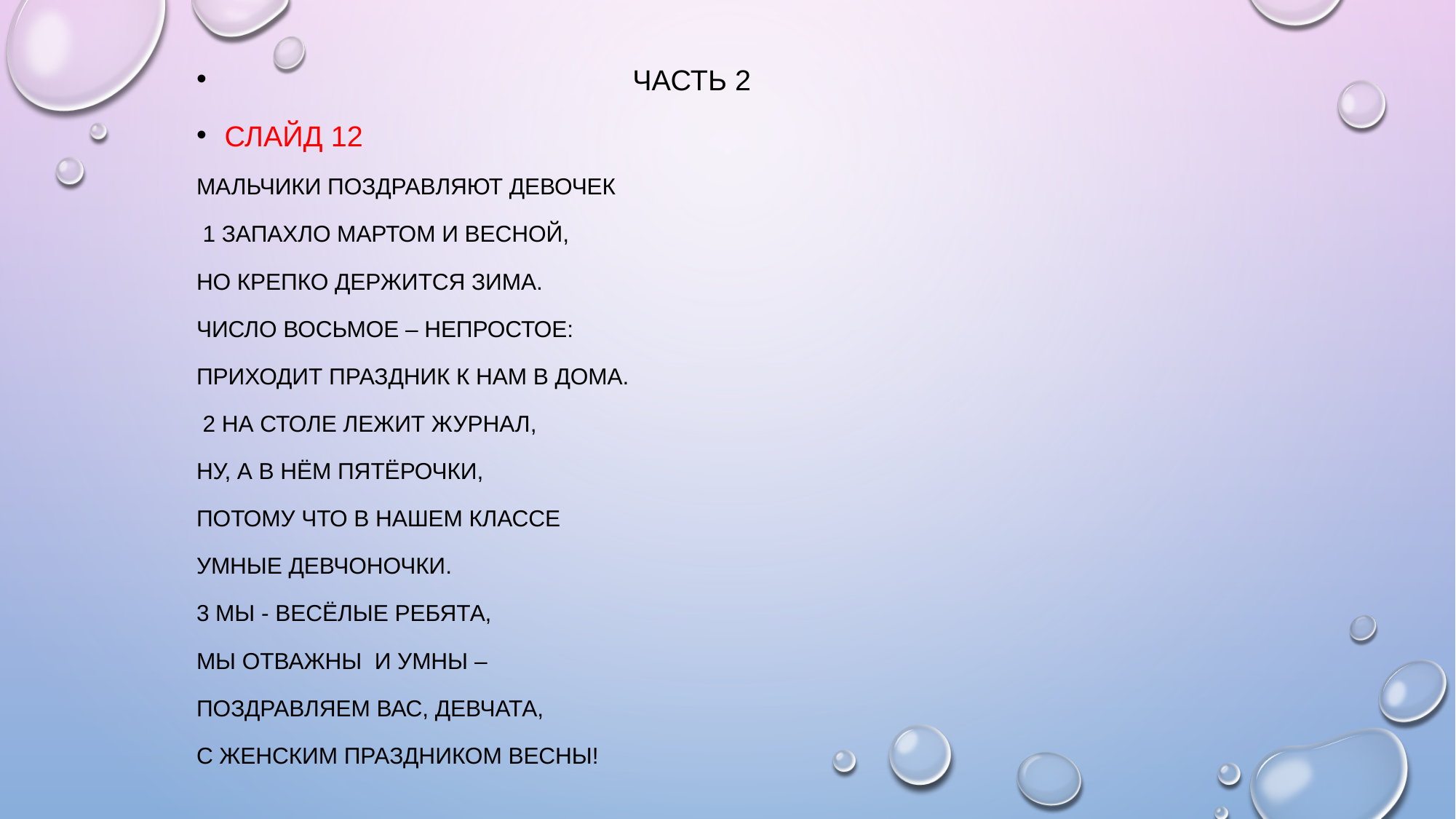

ЧАСТЬ 2
Слайд 12
Мальчики поздравляют девочек
 1 Запахло мартом и весной,
Но крепко держится зима.
Число восьмое – непростое:
Приходит праздник к нам в дома.
 2 На столе лежит журнал,
Ну, а в нём пятёрочки,
Потому что в нашем классе
Умные девчоночки.
3 Мы - весёлые ребята,
Мы отважны  и умны –
Поздравляем вас, девчата,
С женским праздником весны!